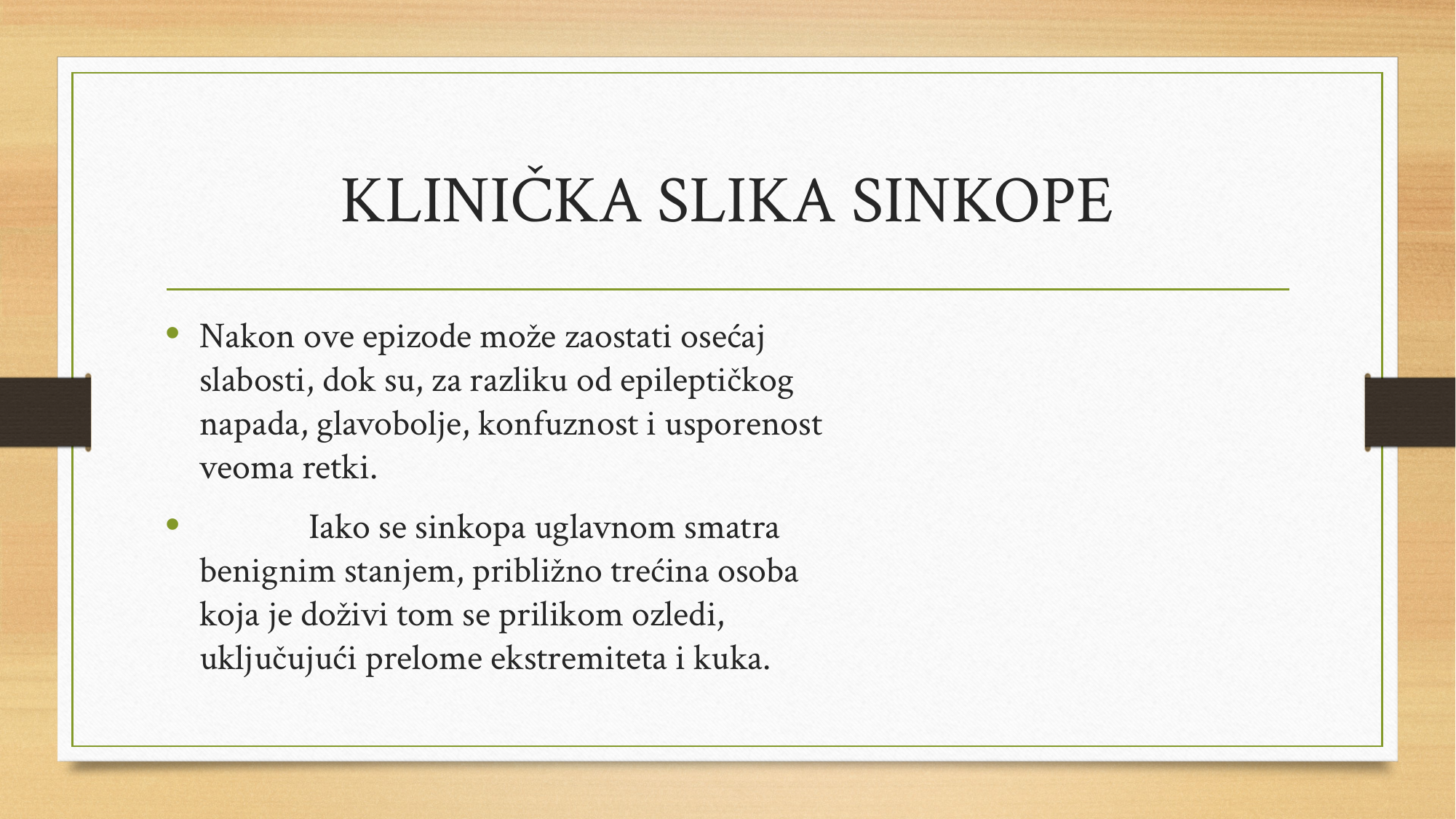

# KLINIČKA SLIKA SINKOPE
Nakon ove epizode može zaostati osećaj slabosti, dok su, za razliku od epileptičkog napada, glavobolje, konfuznost i usporenost veoma retki.
	Iako se sinkopa uglavnom smatra benignim stanjem, približno trećina osoba koja je doživi tom se prilikom ozledi, uključujući prelome ekstremiteta i kuka.